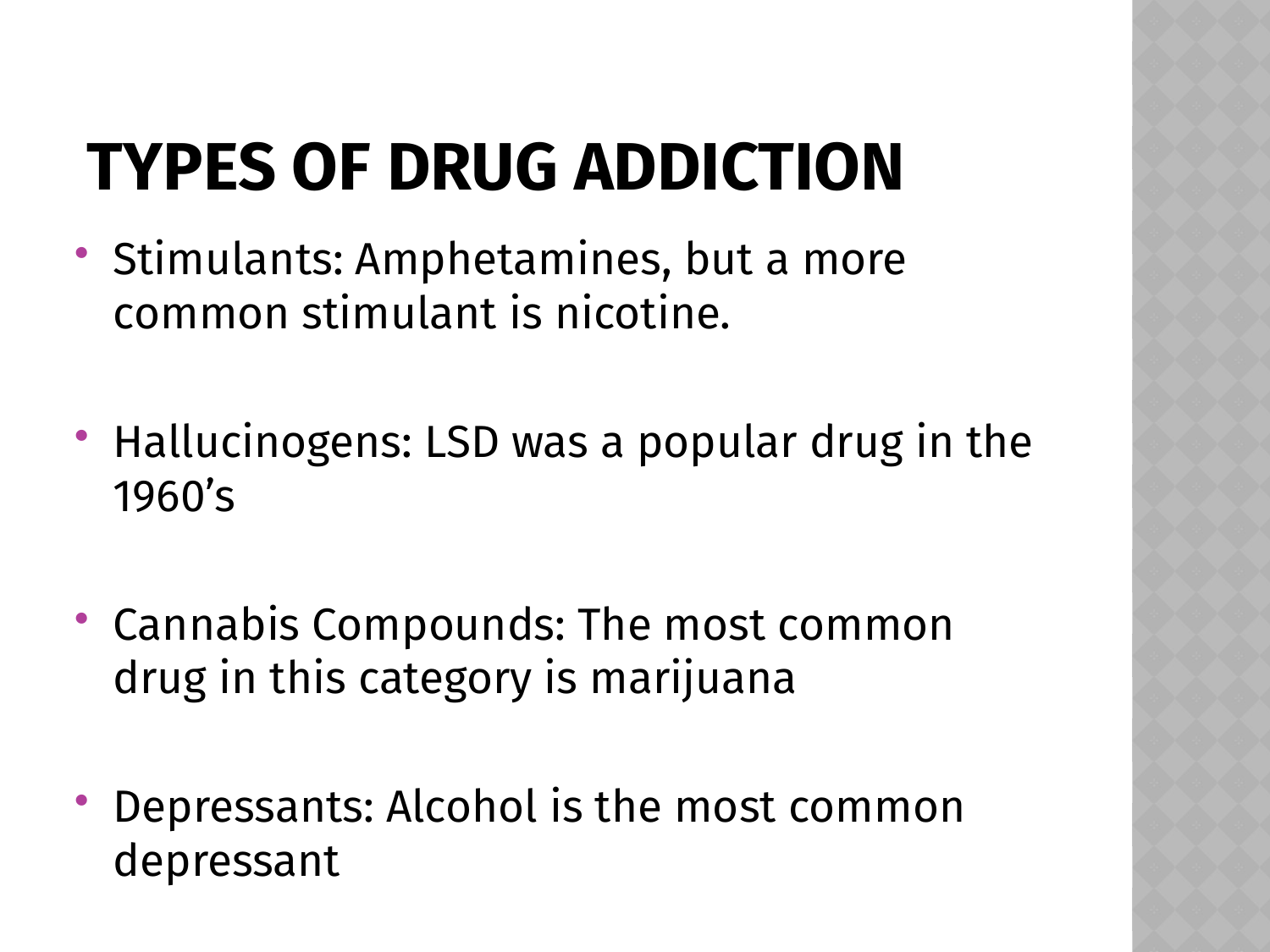

# Types of Drug Addiction
Stimulants: Amphetamines, but a more common stimulant is nicotine.

Hallucinogens: LSD was a popular drug in the 1960’s

Cannabis Compounds: The most common drug in this category is marijuana

Depressants: Alcohol is the most common depressant